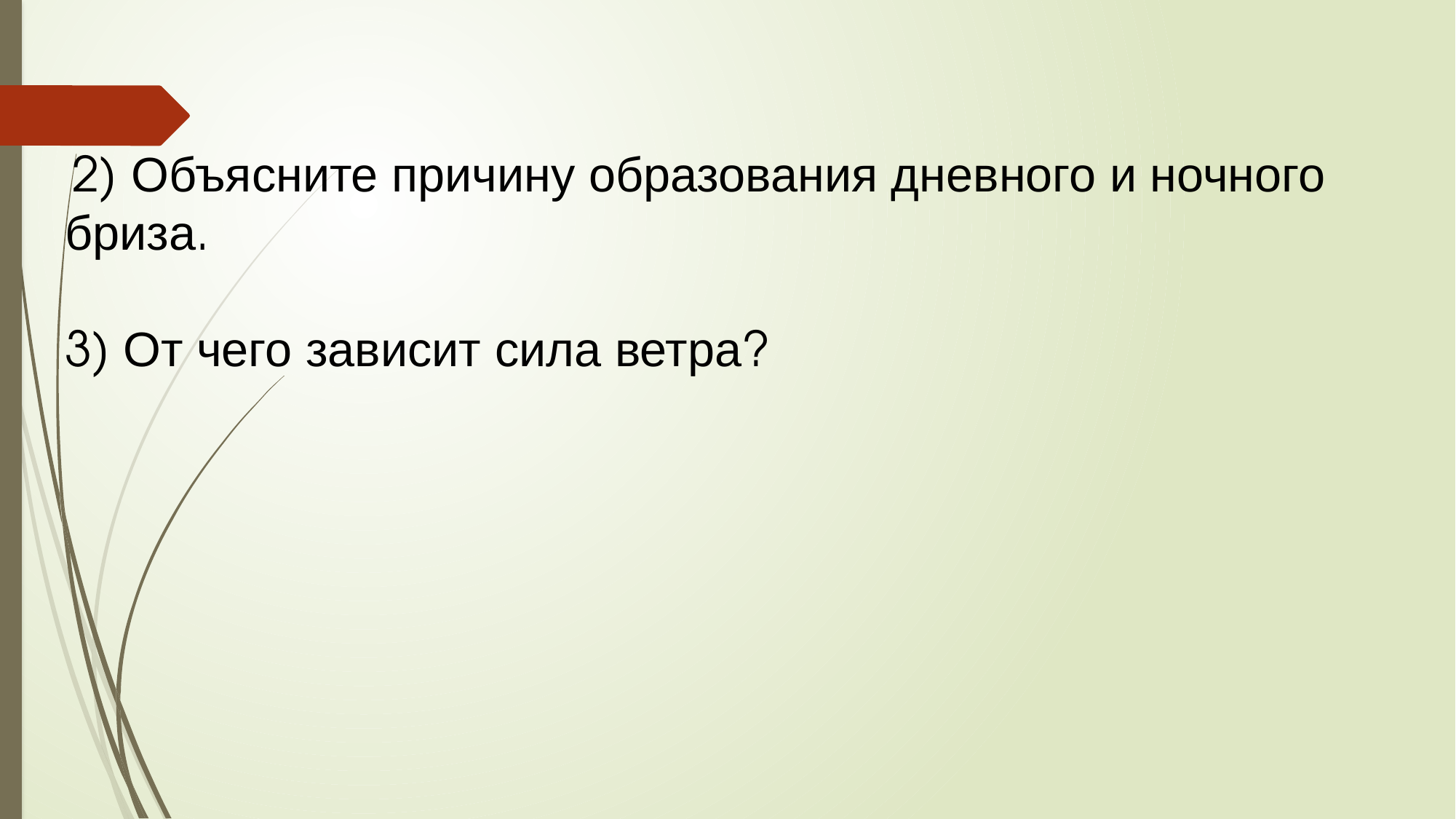

2) Объясните причину образования дневного и ночного бриза.

3) От чего зависит сила ветра?